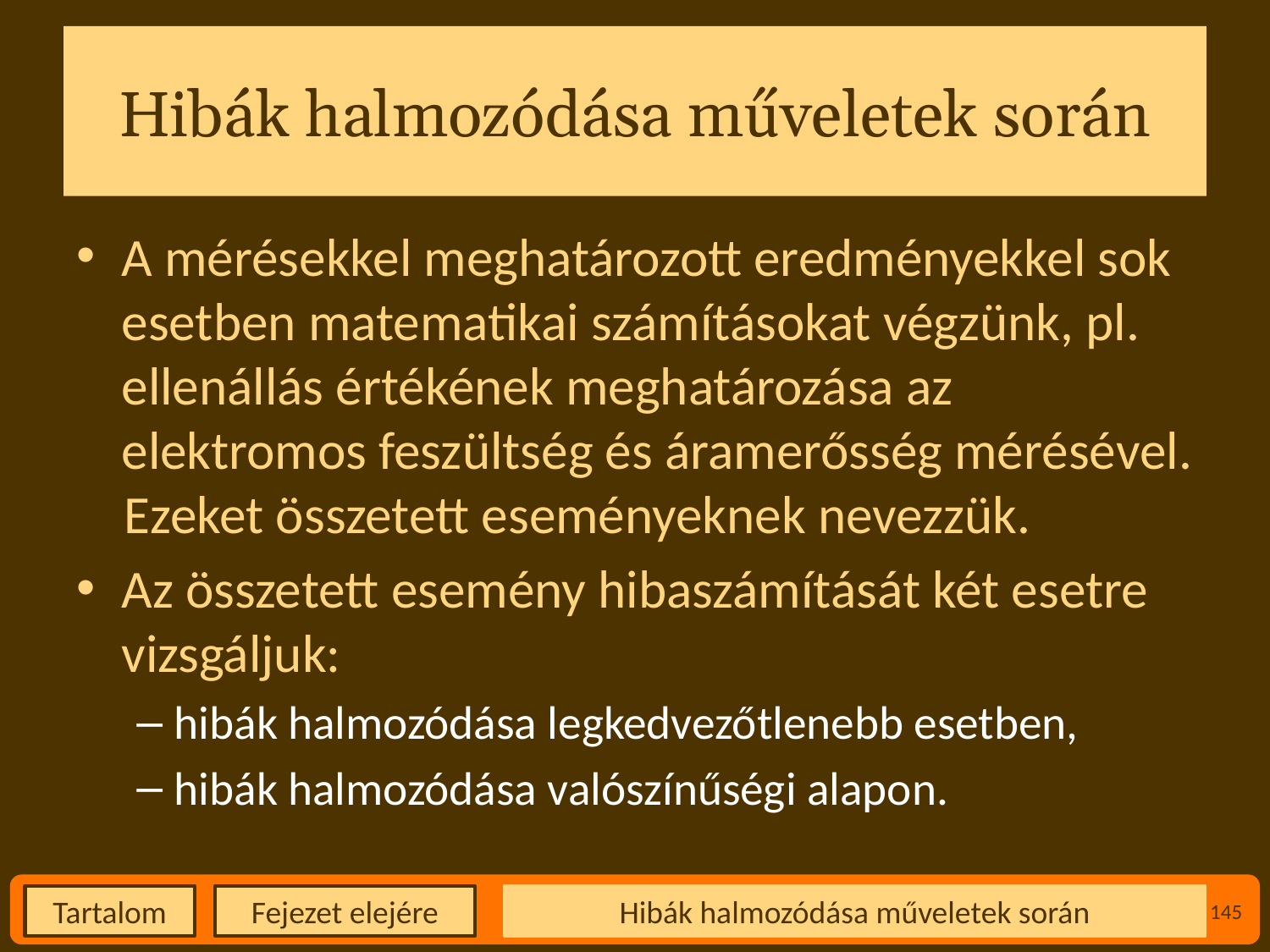

# Hibák halmozódása műveletek során
A mérésekkel meghatározott eredményekkel sok esetben matematikai számításokat végzünk, pl. ellenállás értékének meghatározása az elektromos feszültség és áramerősség mérésével.
Ezeket összetett eseményeknek nevezzük.
Az összetett esemény hibaszámítását két esetre vizsgáljuk:
hibák halmozódása legkedvezőtlenebb esetben,
hibák halmozódása valószínűségi alapon.
Hibák halmozódása műveletek során
145
Fejezet elejére